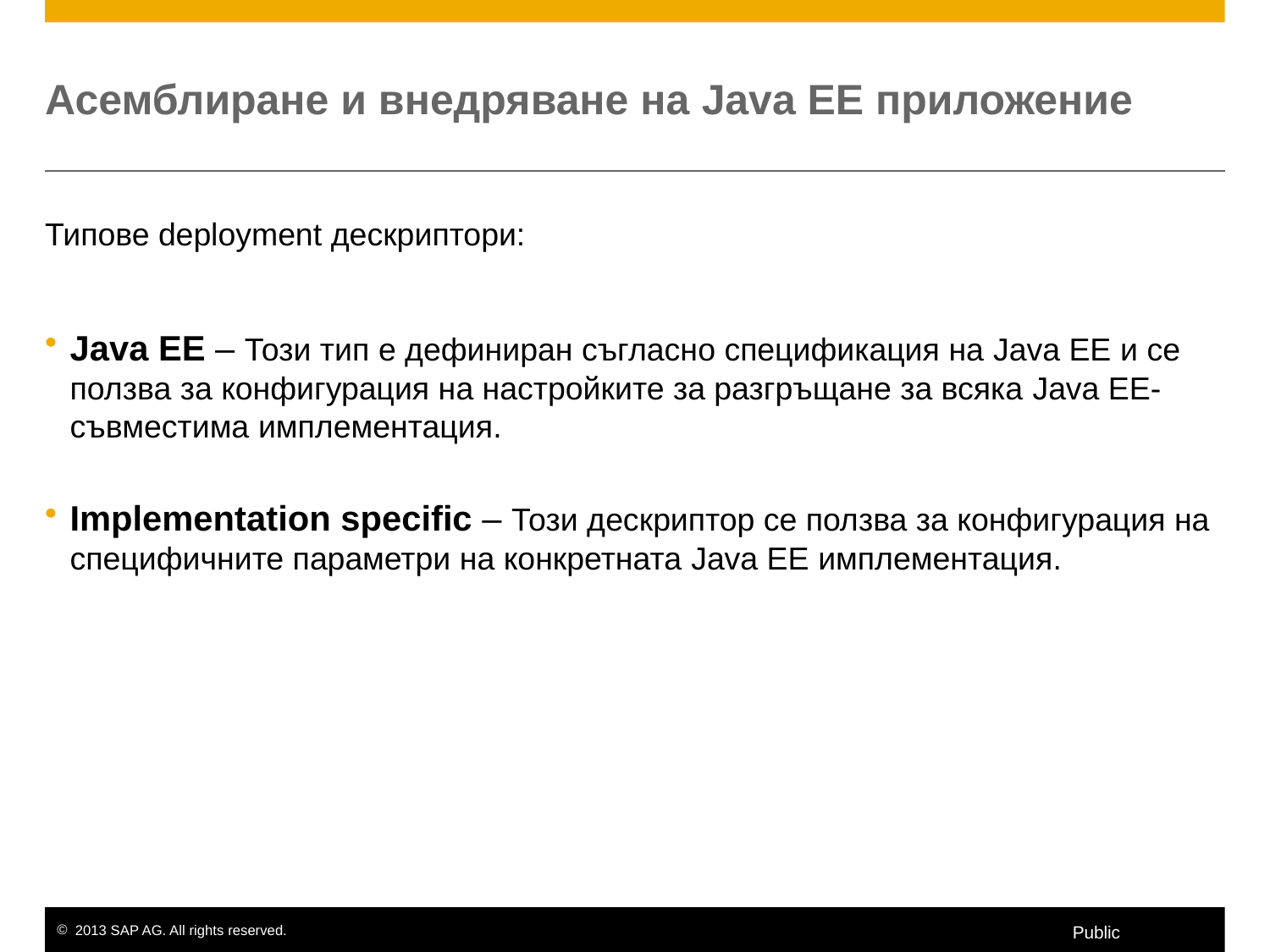

# Асемблиране и внедряване на Java EE приложение
Типове deployment дескриптори:

Java EE – Този тип е дефиниран съгласно спецификация на Java EE и се ползва за конфигурация на настройките за разгръщане за всяка Java EE-съвместима имплементация.

Implementation specific – Този дескриптор се ползва за конфигурация на специфичните параметри на конкретната Java EE имплементация.